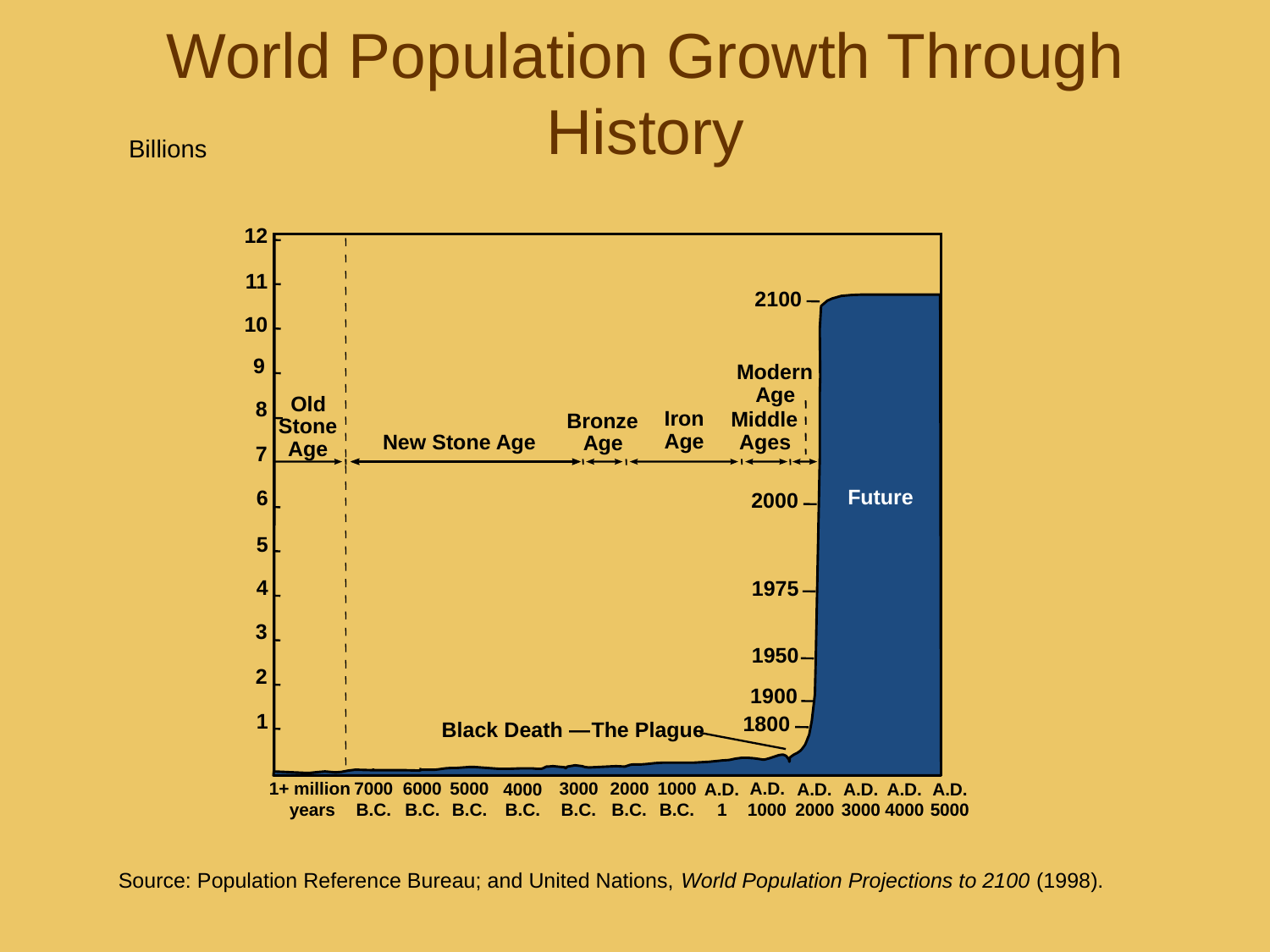

# World Population Growth Through History
Billions
12

11

2100

10

9
Modern

Age

Old
8

Iron
Middle
Bronze
Stone

Age
New Stone Age
Ages
Age

Age
7

Future
6
2000

5

4
1975

3

1950

2

1900

1

1800
Black Death
—
The Plague

2000
1+ million
7000
6000
5000
3000
1000
A.D.
4000
A.D.
A.D.
A.D.
A.D.
A.D.
years
B.C.
B.C.
B.C.
B.C.
B.C.
B.C.
B.C.
1
1000
2000
3000
4000
5000
Source: Population Reference Bureau; and United Nations, World Population Projections to 2100 (1998).